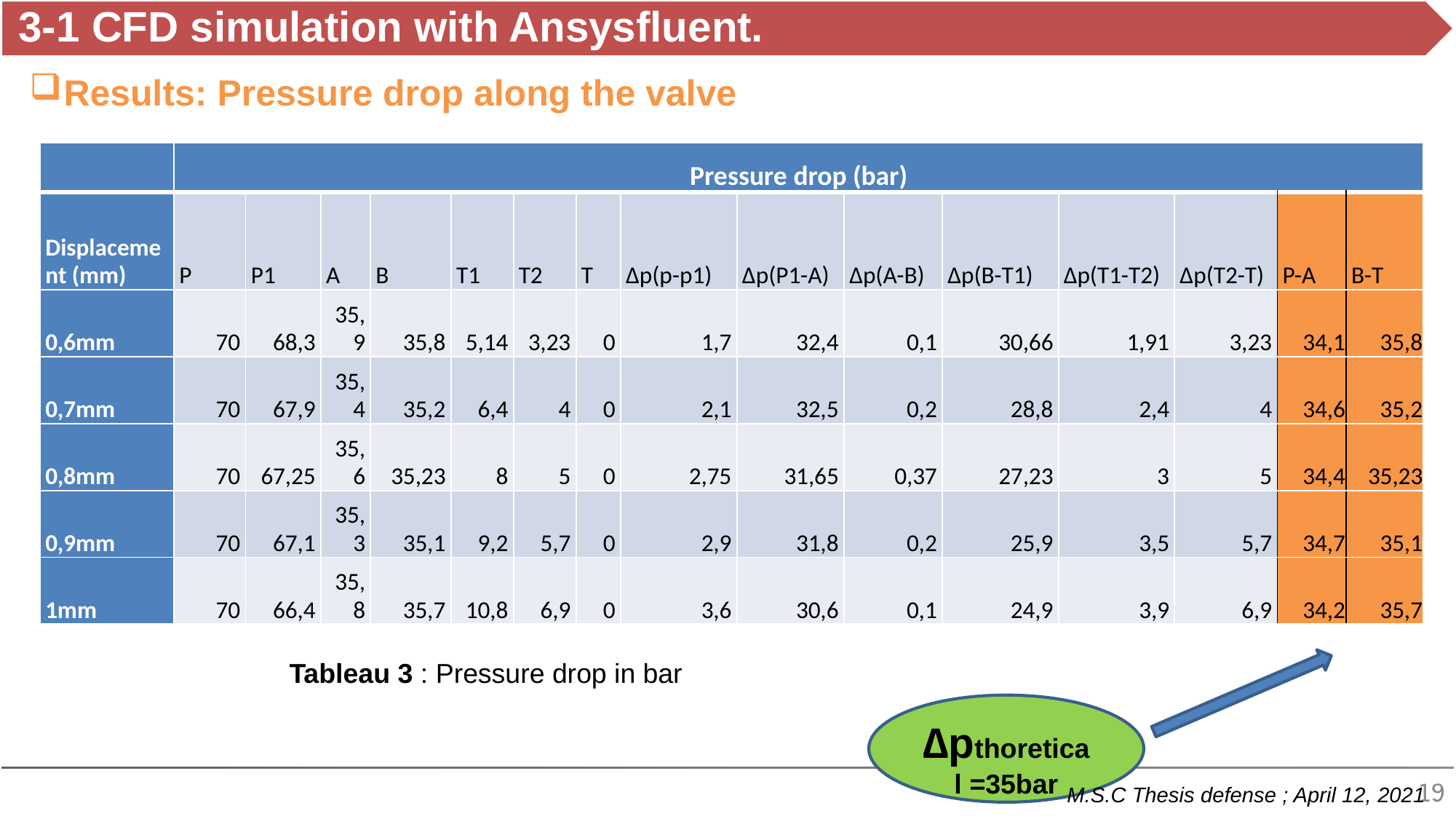

3-1 CFD simulation with Ansysfluent.
Results: Pressure drop along the valve
|  | Pressure drop (bar) |  |  |  |  |  |  |  |  |  |  |  |  |  |  |
| --- | --- | --- | --- | --- | --- | --- | --- | --- | --- | --- | --- | --- | --- | --- | --- |
| Displacement (mm) | P | P1 | A | B | T1 | T2 | T | ∆p(p-p1) | ∆p(P1-A) | ∆p(A-B) | ∆p(B-T1) | ∆p(T1-T2) | ∆p(T2-T) | P-A | B-T |
| 0,6mm | 70 | 68,3 | 35,9 | 35,8 | 5,14 | 3,23 | 0 | 1,7 | 32,4 | 0,1 | 30,66 | 1,91 | 3,23 | 34,1 | 35,8 |
| 0,7mm | 70 | 67,9 | 35,4 | 35,2 | 6,4 | 4 | 0 | 2,1 | 32,5 | 0,2 | 28,8 | 2,4 | 4 | 34,6 | 35,2 |
| 0,8mm | 70 | 67,25 | 35,6 | 35,23 | 8 | 5 | 0 | 2,75 | 31,65 | 0,37 | 27,23 | 3 | 5 | 34,4 | 35,23 |
| 0,9mm | 70 | 67,1 | 35,3 | 35,1 | 9,2 | 5,7 | 0 | 2,9 | 31,8 | 0,2 | 25,9 | 3,5 | 5,7 | 34,7 | 35,1 |
| 1mm | 70 | 66,4 | 35,8 | 35,7 | 10,8 | 6,9 | 0 | 3,6 | 30,6 | 0,1 | 24,9 | 3,9 | 6,9 | 34,2 | 35,7 |

Tableau 3 : Pressure drop in bar

∆pthoretical =35bar

19
M.S.C Thesis defense ; April 12, 2021